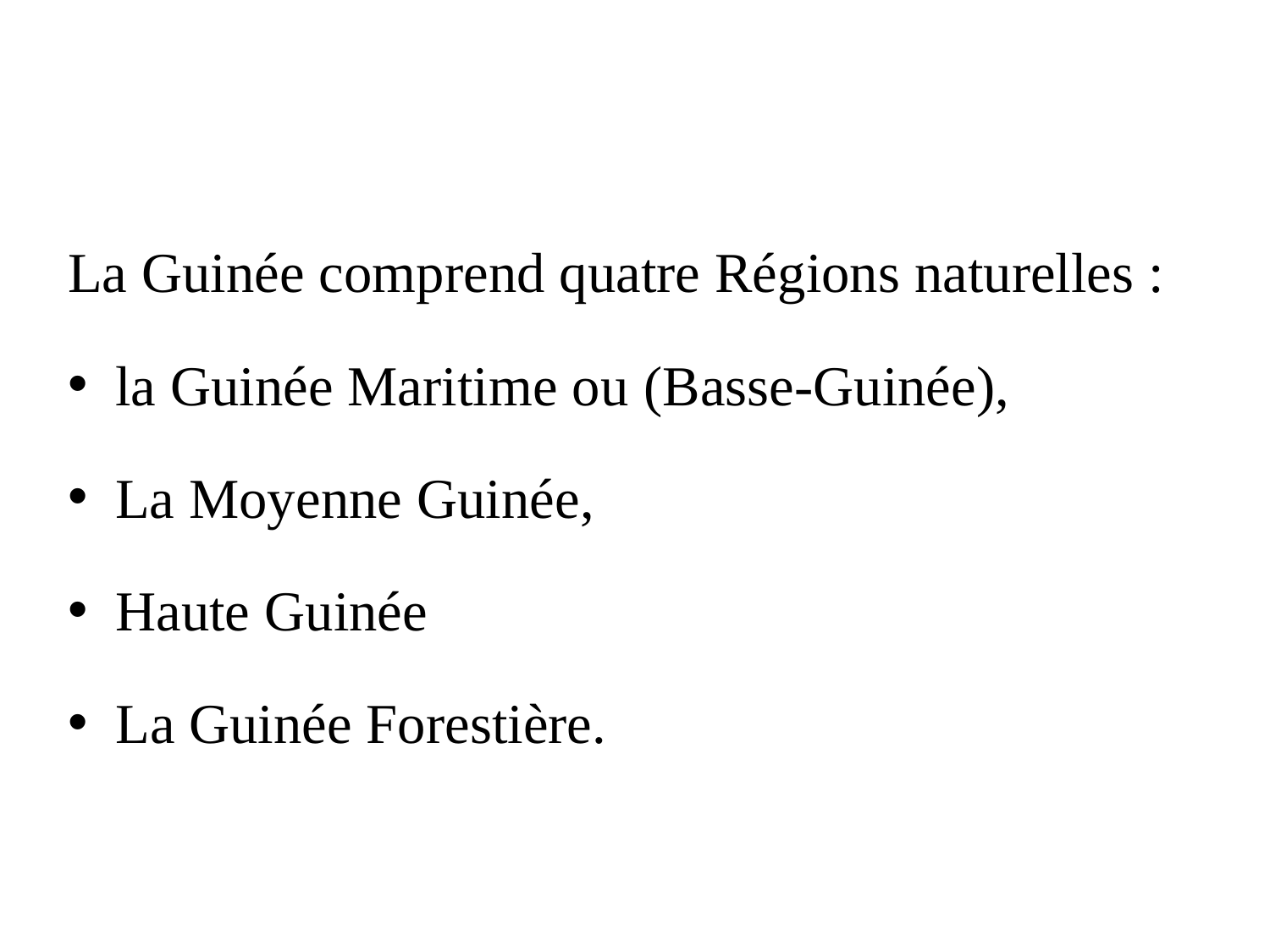

La Guinée comprend quatre Régions naturelles :
la Guinée Maritime ou (Basse-Guinée),
La Moyenne Guinée,
Haute Guinée
La Guinée Forestière.